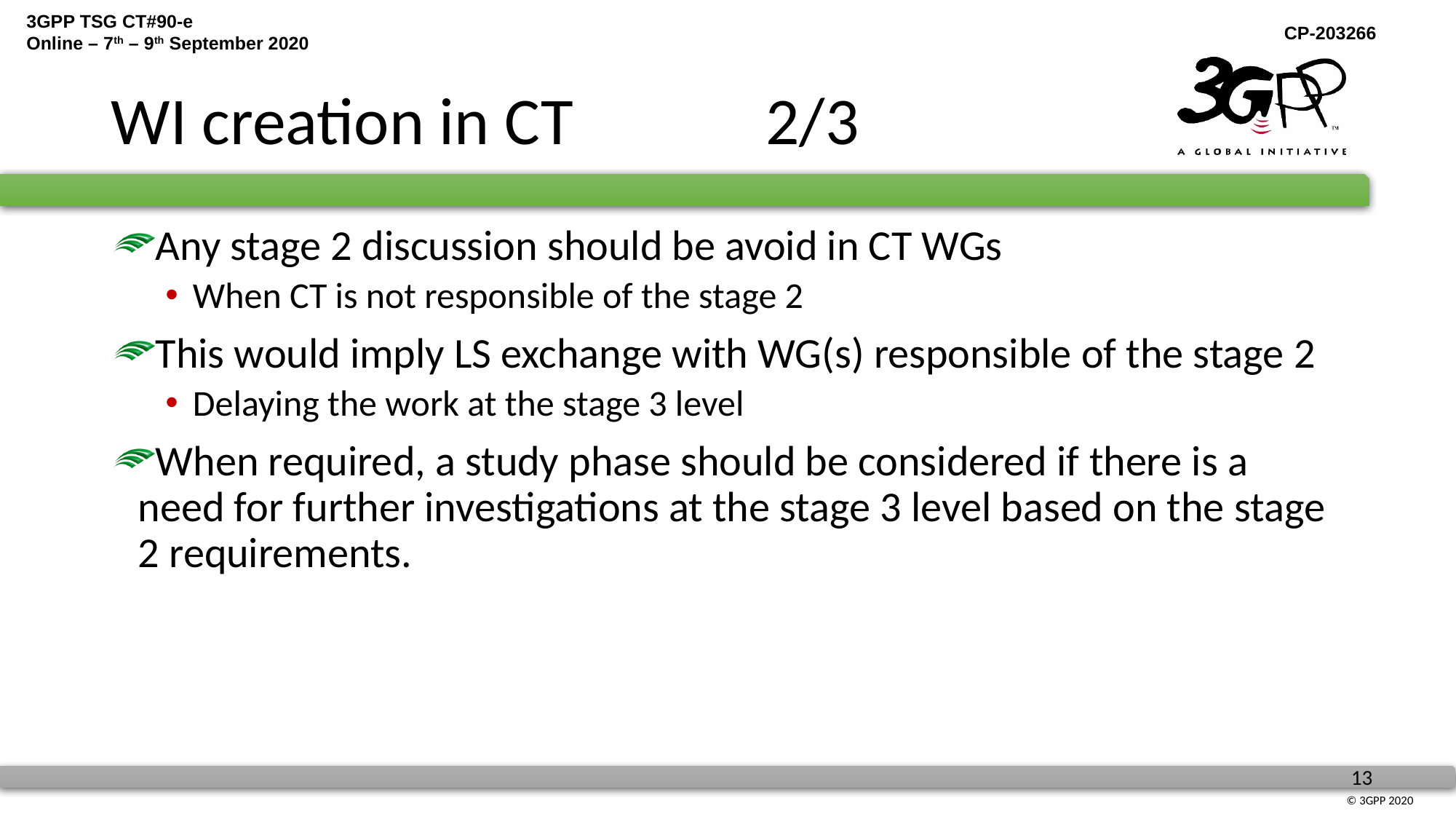

# WI creation in CT		2/3
Any stage 2 discussion should be avoid in CT WGs
When CT is not responsible of the stage 2
This would imply LS exchange with WG(s) responsible of the stage 2
Delaying the work at the stage 3 level
When required, a study phase should be considered if there is a need for further investigations at the stage 3 level based on the stage 2 requirements.